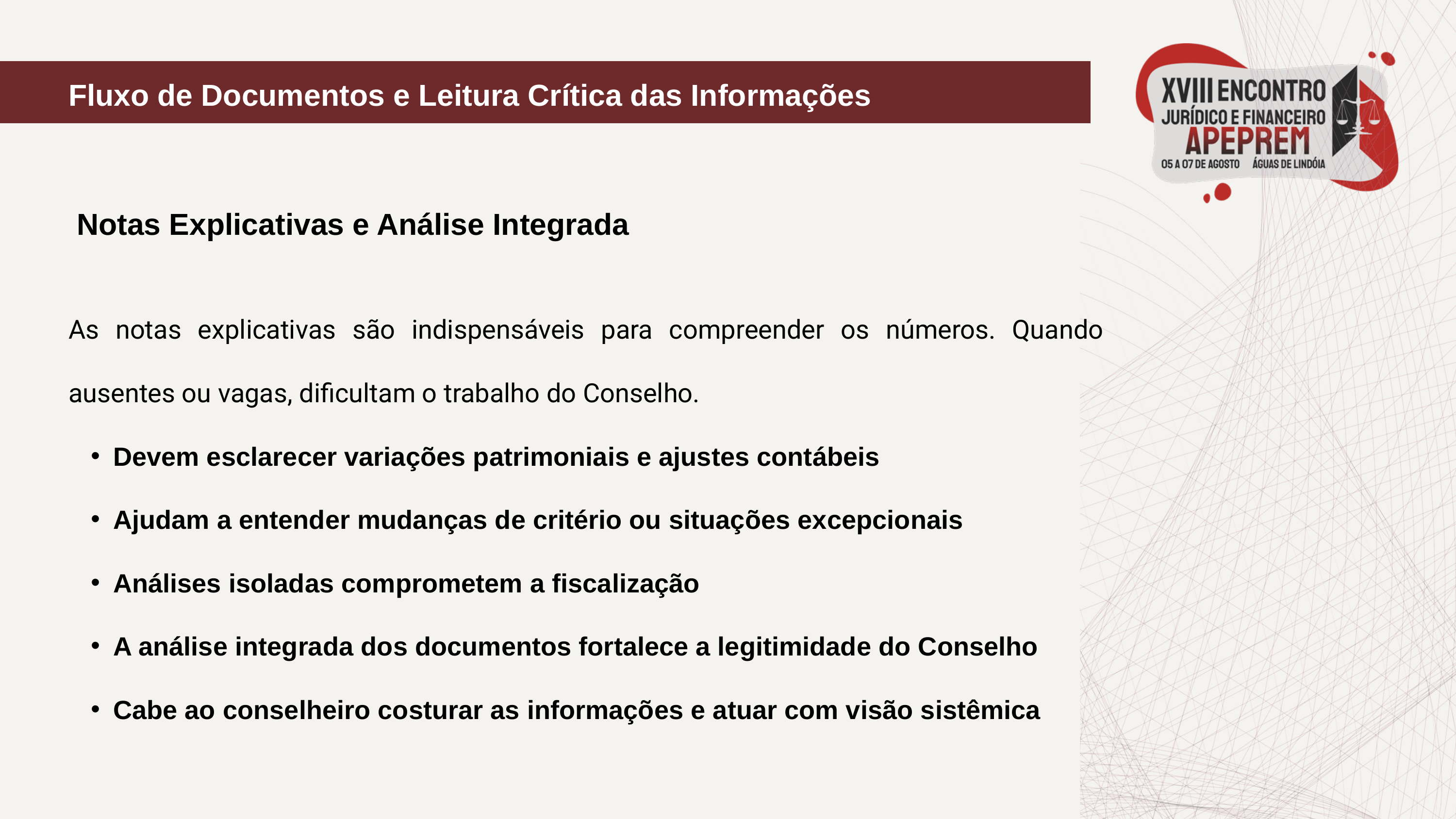

Fluxo de Documentos e Leitura Crítica das Informações
 Notas Explicativas e Análise Integrada
As notas explicativas são indispensáveis para compreender os números. Quando ausentes ou vagas, dificultam o trabalho do Conselho.
Devem esclarecer variações patrimoniais e ajustes contábeis
Ajudam a entender mudanças de critério ou situações excepcionais
Análises isoladas comprometem a fiscalização
A análise integrada dos documentos fortalece a legitimidade do Conselho
Cabe ao conselheiro costurar as informações e atuar com visão sistêmica